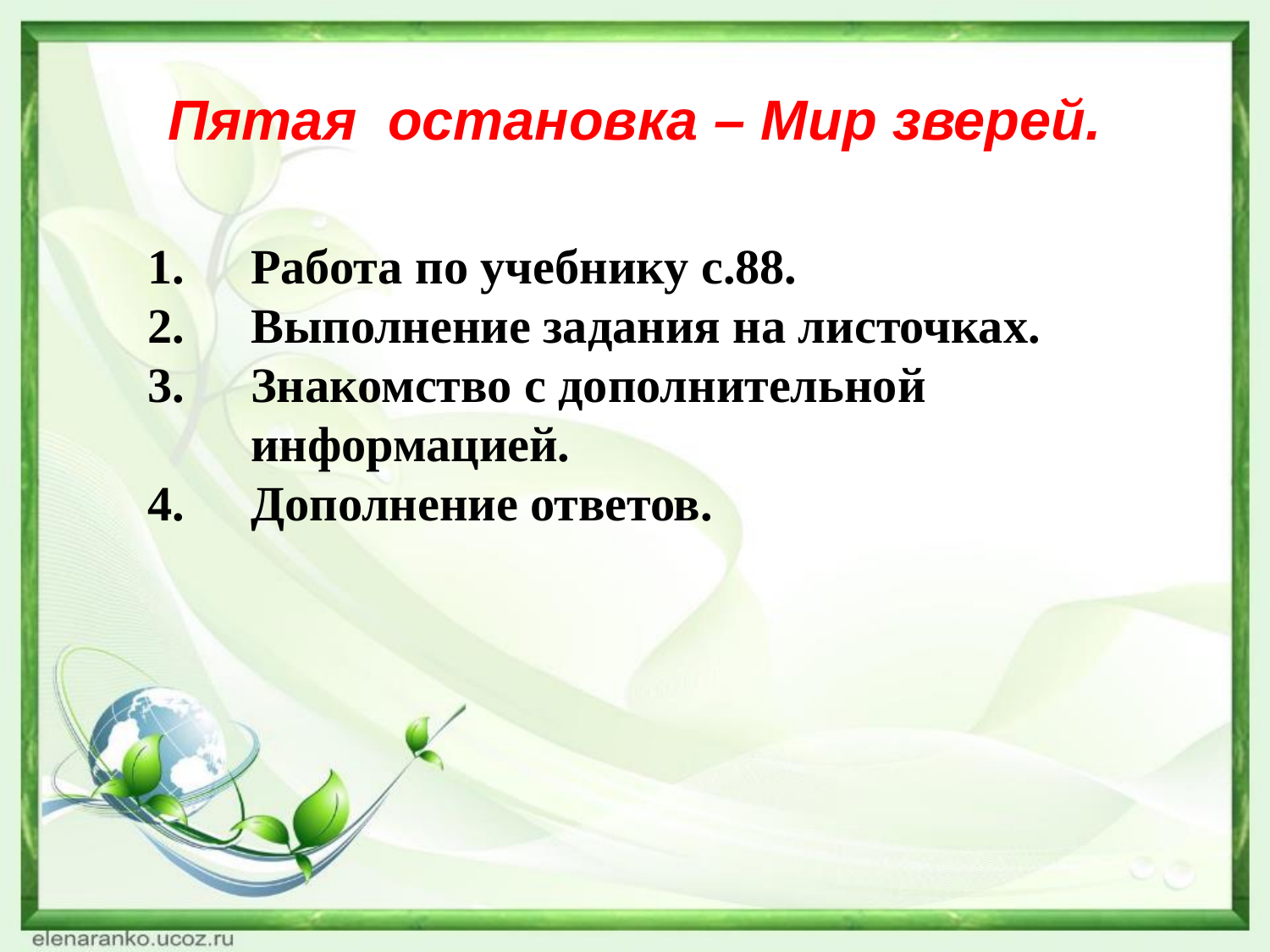

# Пятая  остановка – Мир зверей.
Работа по учебнику с.88.
Выполнение задания на листочках.
Знакомство с дополнительной информацией.
Дополнение ответов.